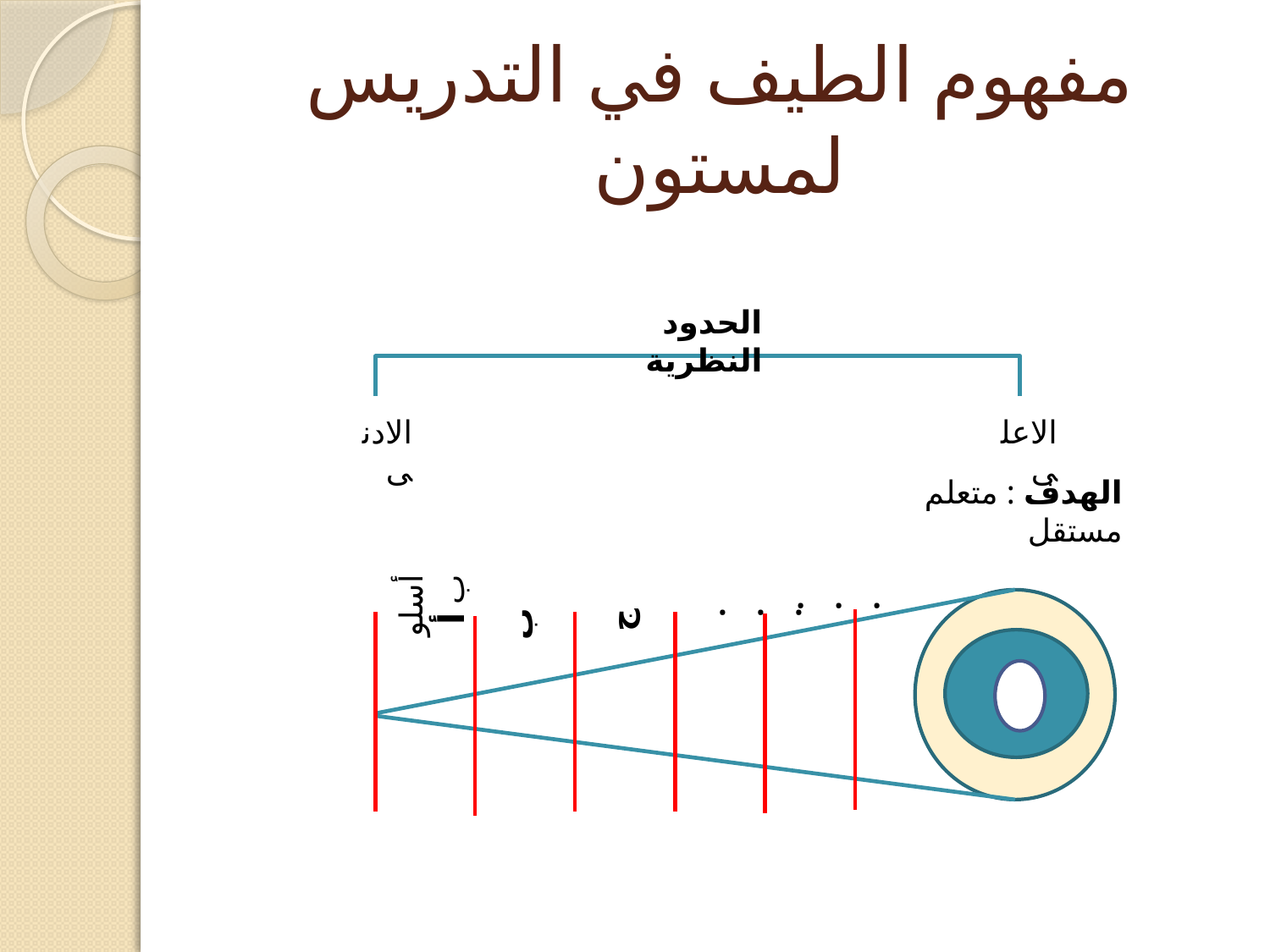

# مفهوم الطيف في التدريس لمستون

الحدود النظرية
الادنى
الاعلى
الهدف : متعلم مستقل
أسلوب أ
...

ب
ج
...